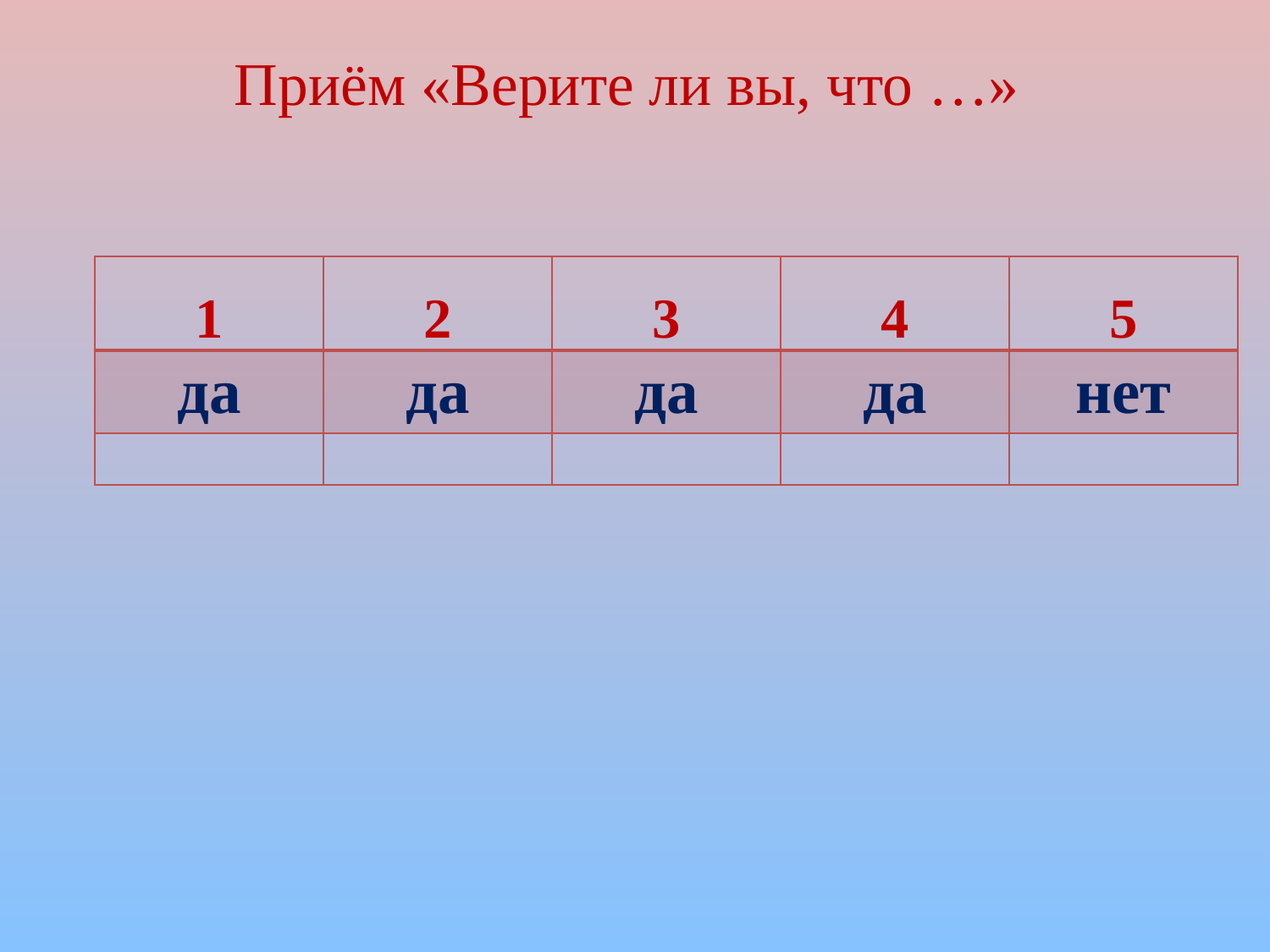

# Приём «Верите ли вы, что …»
| 1 | 2 | 3 | 4 | 5 |
| --- | --- | --- | --- | --- |
| да | да | да | да | нет |
|  |  |  |  |  |